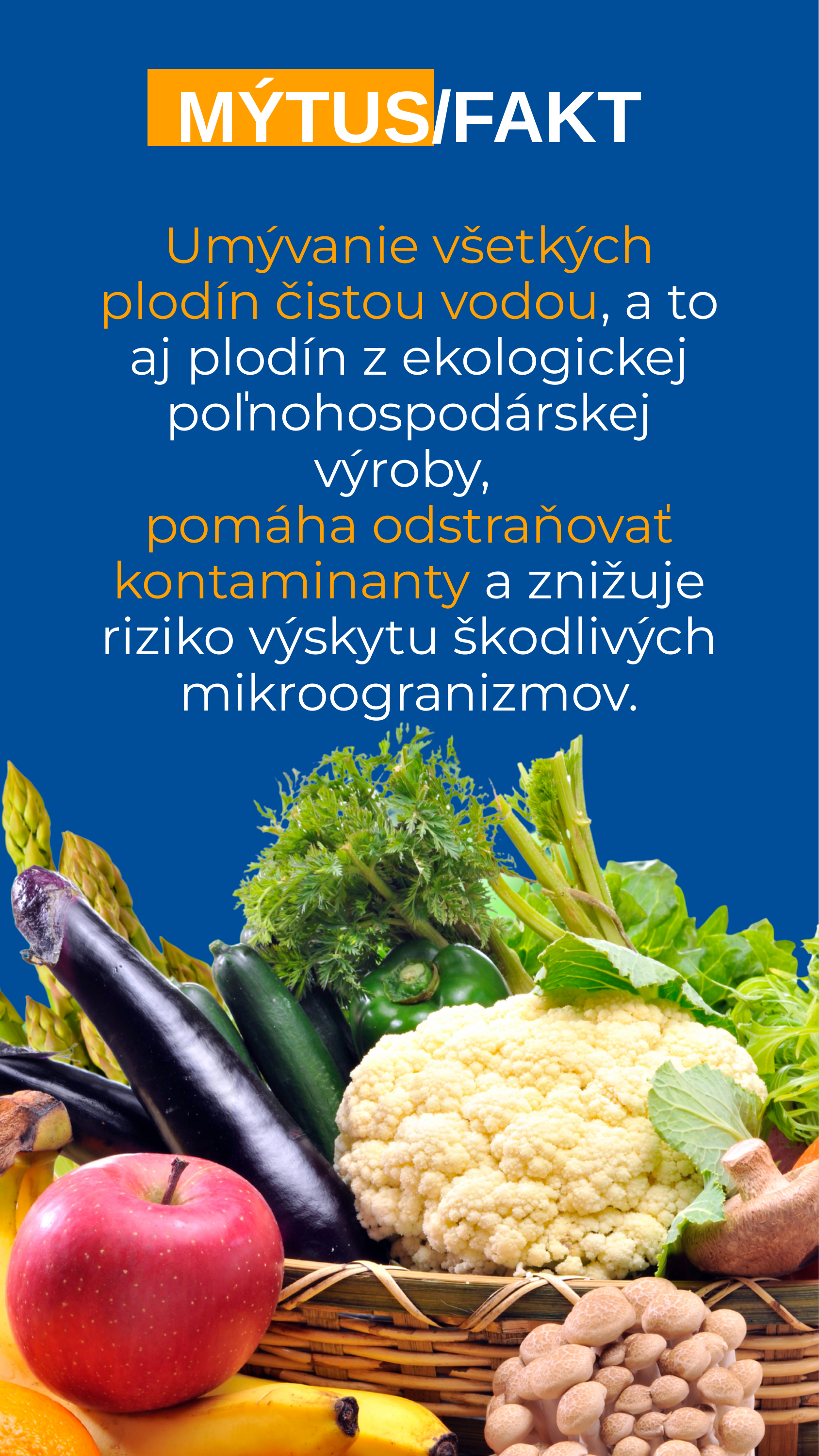

MÝTUS/FAKT

Umývanie všetkých plodín čistou vodou, a to aj plodín z ekologickej poľnohospodárskej výroby,
pomáha odstraňovať kontaminanty a znižuje riziko výskytu škodlivých mikroogranizmov.